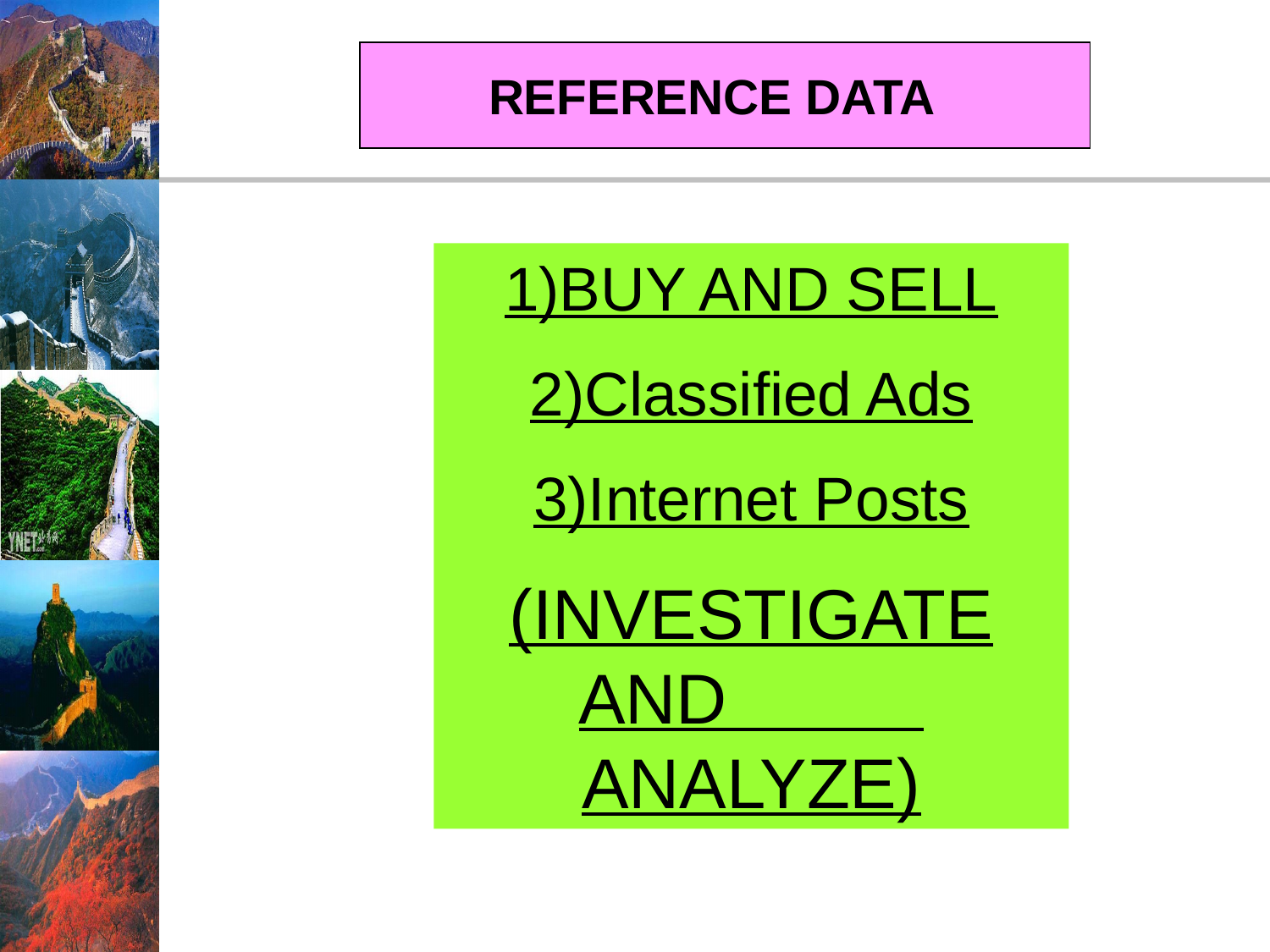

REFERENCE DATA
1)BUY AND SELL
2)Classified Ads
3)Internet Posts
(INVESTIGATE AND           ANALYZE)